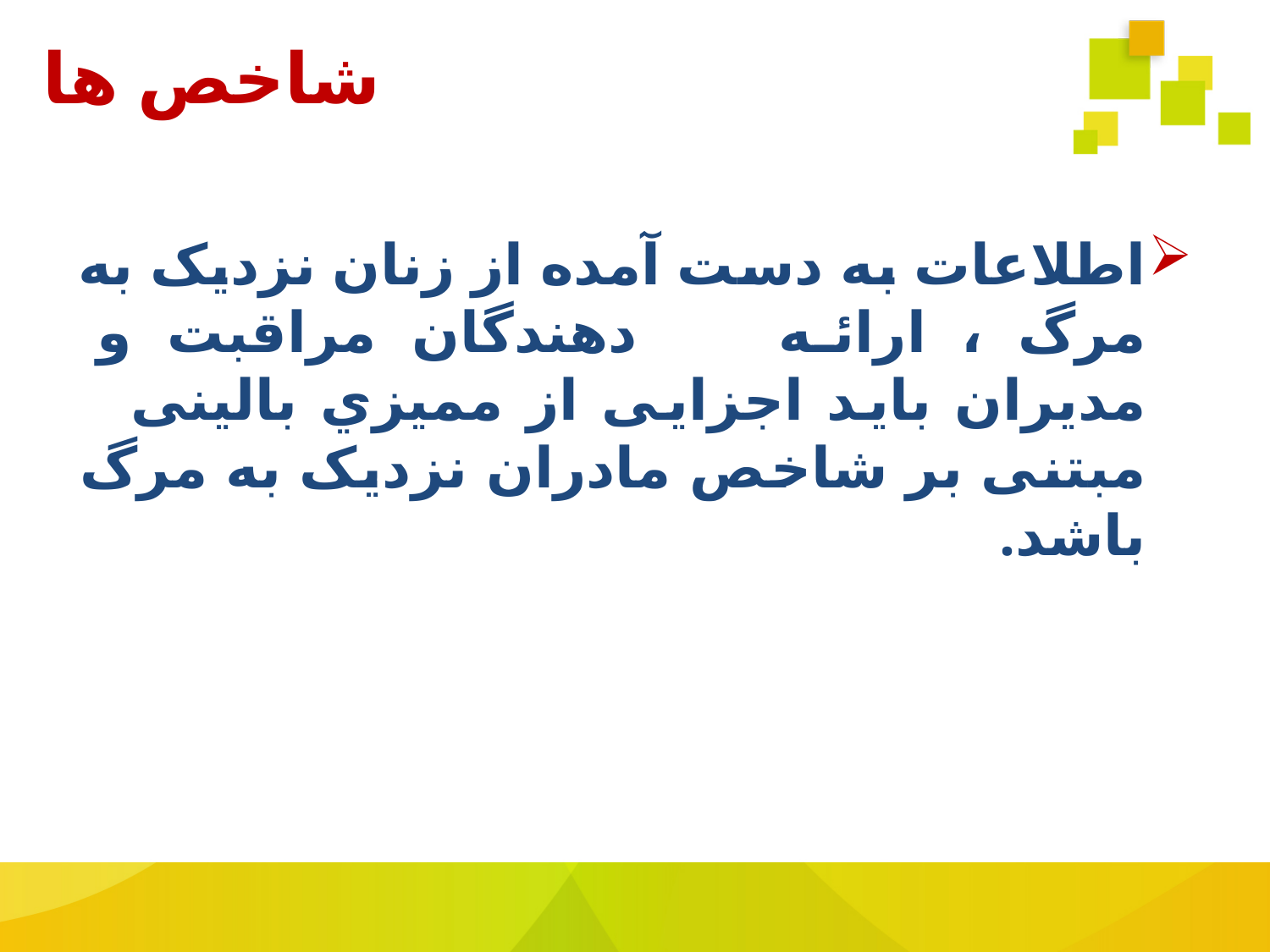

# شاخص ها
اطلاعات به دست آمده از زنان نزدیک به مرگ ، ارائه    دهندگان مراقبت و مدیران باید اجزایی از ممیزي بالینی   مبتنی بر شاخص مادران نزدیک به مرگ باشد.